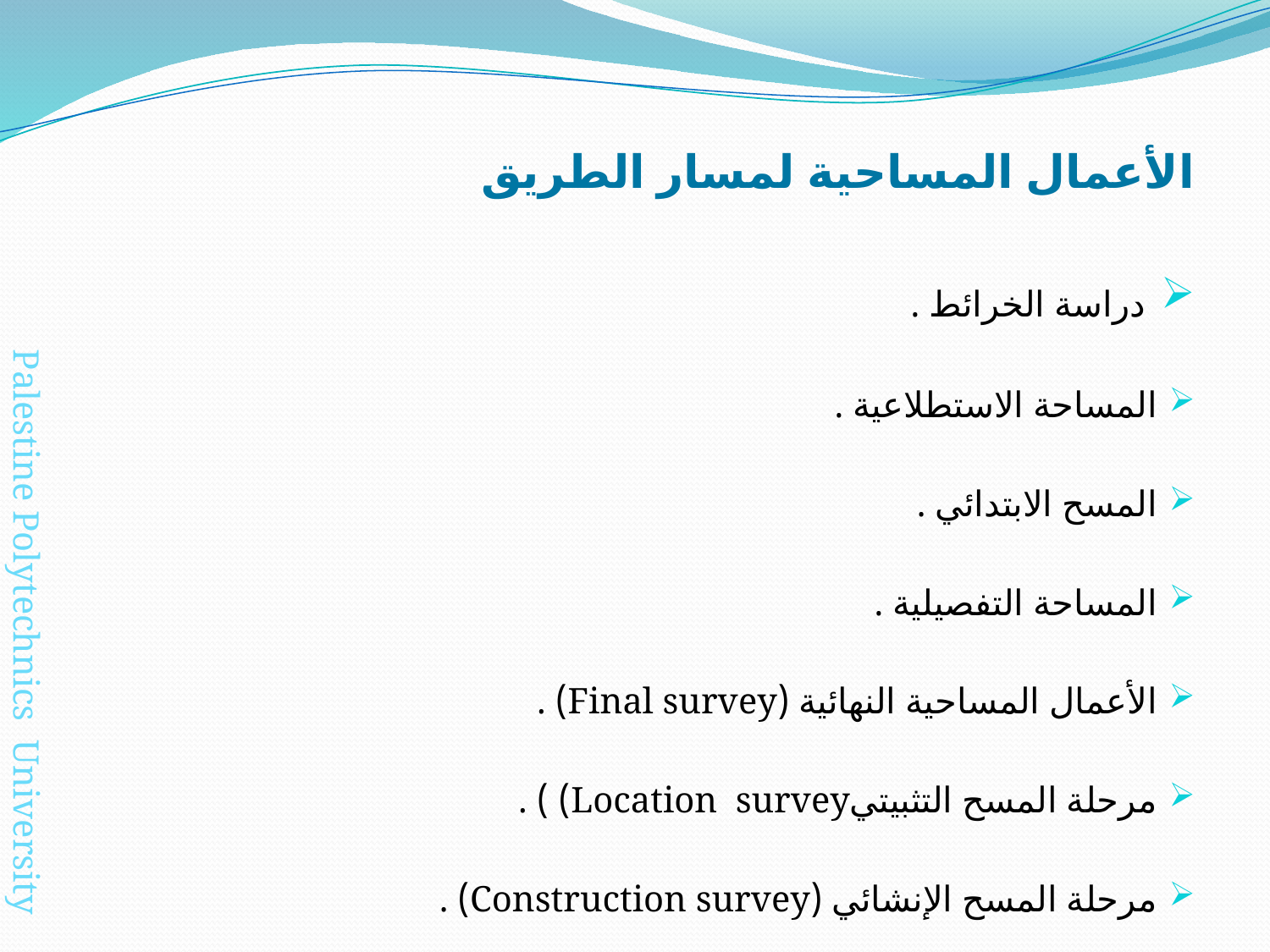

الأعمال المساحية لمسار الطريق

 دراسة الخرائط .

المساحة الاستطلاعية .

المسح الابتدائي .

المساحة التفصيلية .

الأعمال المساحية النهائية (Final survey) .

مرحلة المسح التثبيتيLocation  survey) ) .

مرحلة المسح الإنشائي (Construction survey) .

Palestine Polytechnics  University